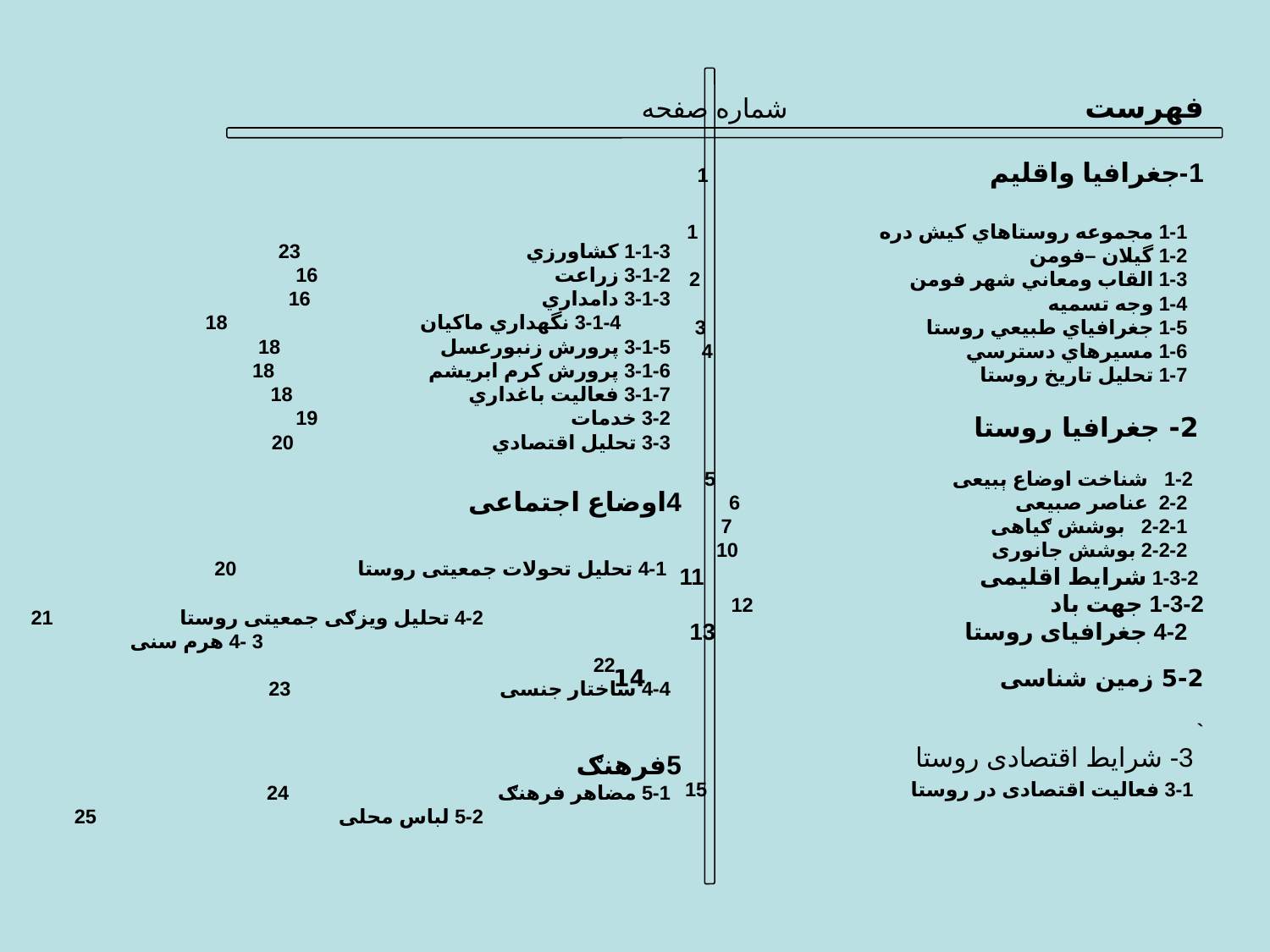

فهرست                                    شماره صفحه
1-جغرافيا واقليم                                      1
   1-1 مجموعه روستاهاي كيش دره                                 1
   2-1 گيلان –فومن
   3-1 القاب ومعاني شهر فومن                                      2
   4-1 وجه تسميه
   5-1 جغرافياي طبيعي روستا                                        3
   6-1 مسيرهاي دسترسي                                              4
   7-1 تحليل تاريخ روستا
 2- جغرافیا روستا
  1-2   شناخت اوضاع ېبیعی                                           5
   2-2  عناصر صبیعی                                                  6
   1-2-2   بوشش ګیاهی                                               7
   2-2-2 بوشش جانوری                                              10
 1-3-2 شرایط اقلیمی                                          11
1-3-2 جهت باد                                                      12
   4-2 جغرافیای روستا                                      13
5-2 زمین شناسی                                            14
`
# 1-1-3 كشاورزي                                         23 2-1-3 زراعت                                           16 3-1-3 دامداري                                          16                                                                         4-1-3 نگهداري ماكيان                                   18 5-1-3 پرورش زنبورعسل                             18 6-1-3 پرورش كرم ابريشم                            18 7-1-3 فعاليت باغداري                                18 2-3 خدمات                                              19 3-3 تحليل اقتصادي                                    20 4اوضاع اجتماعی 1-4 تحلیل تحولات جمعیتی روستا                      20                                                                                                                                                                                                                         2-4 تحلیل وی‍زګی جمعیتی روستا                       21                                                                                           3 -4 هرم سنی                                             22 4-4 ساختار جنسی                                      23 5فرهنګ 1-5 مضاهر فرهنګ                                      24                                                                                              2-5 لباس محلی                                            25
 3- شرایط اقتصادی روستا
   1-3 فعالیت اقتصادی در روستا                                     15